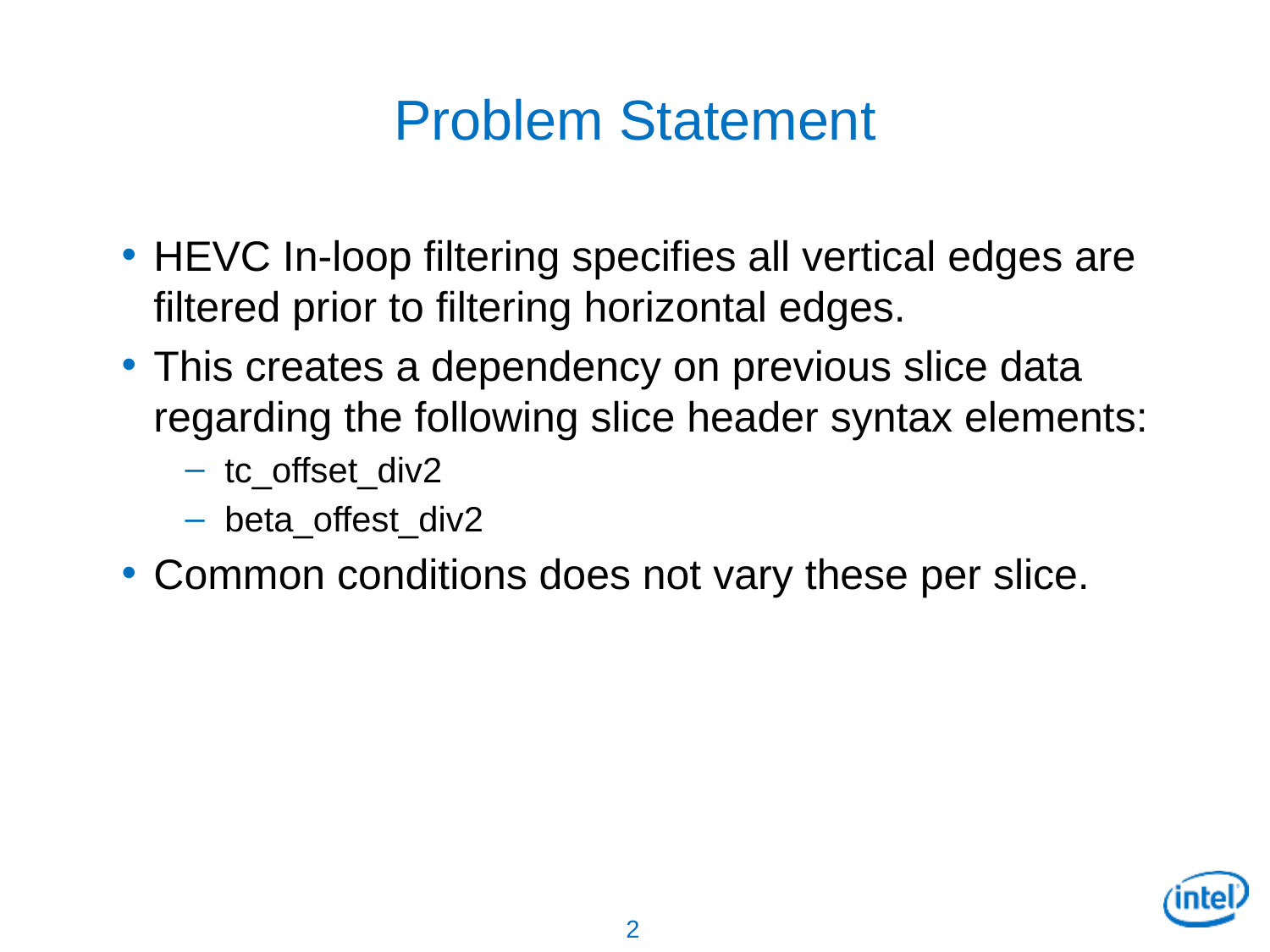

# Problem Statement
HEVC In-loop filtering specifies all vertical edges are filtered prior to filtering horizontal edges.
This creates a dependency on previous slice data regarding the following slice header syntax elements:
tc_offset_div2
beta_offest_div2
Common conditions does not vary these per slice.